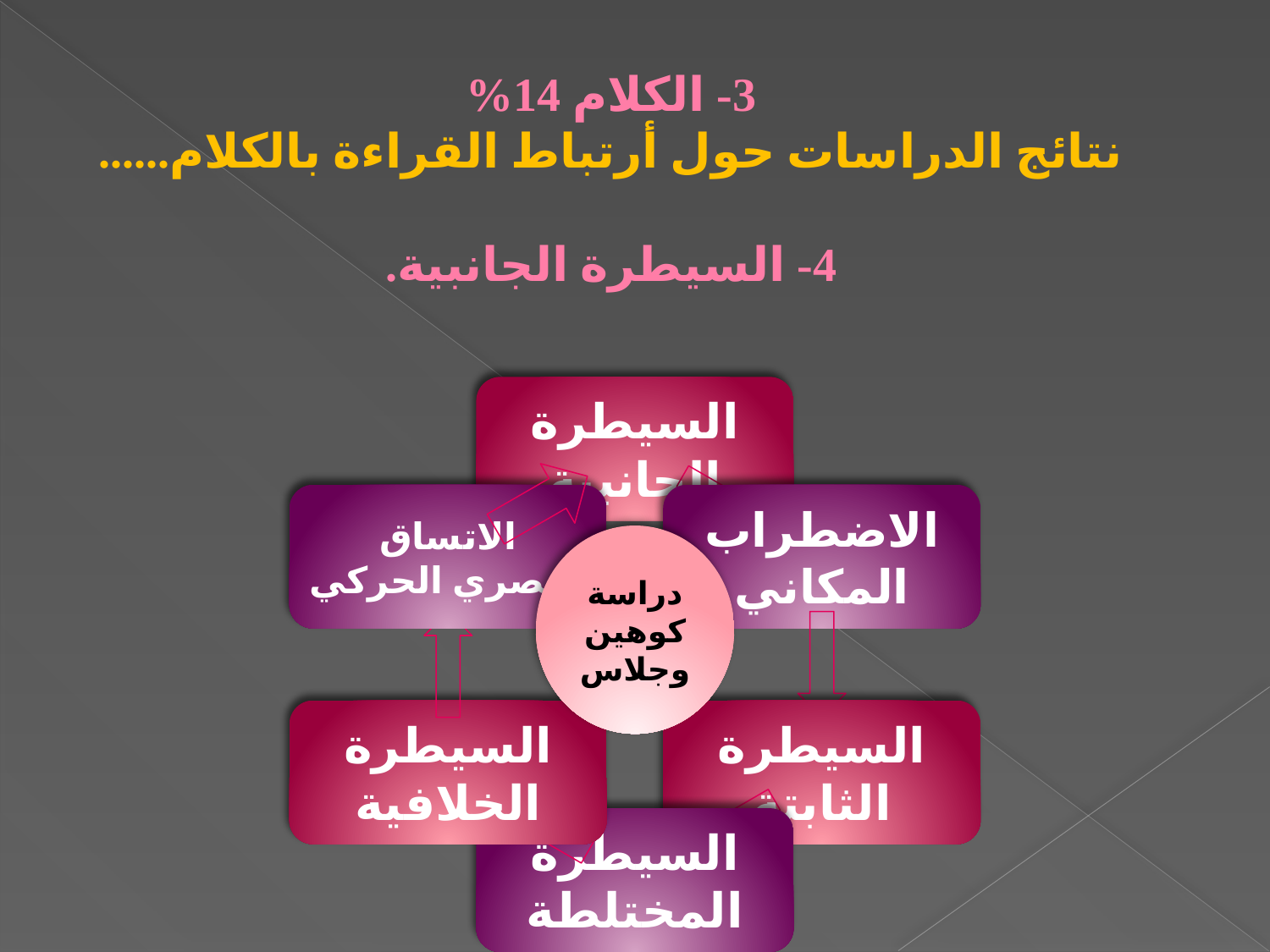

# 3- الكلام 14% نتائج الدراسات حول أرتباط القراءة بالكلام...... 4- السيطرة الجانبية.
السيطرة الجانبية
السيطرة المختلطة
دراسة كوهين وجلاس